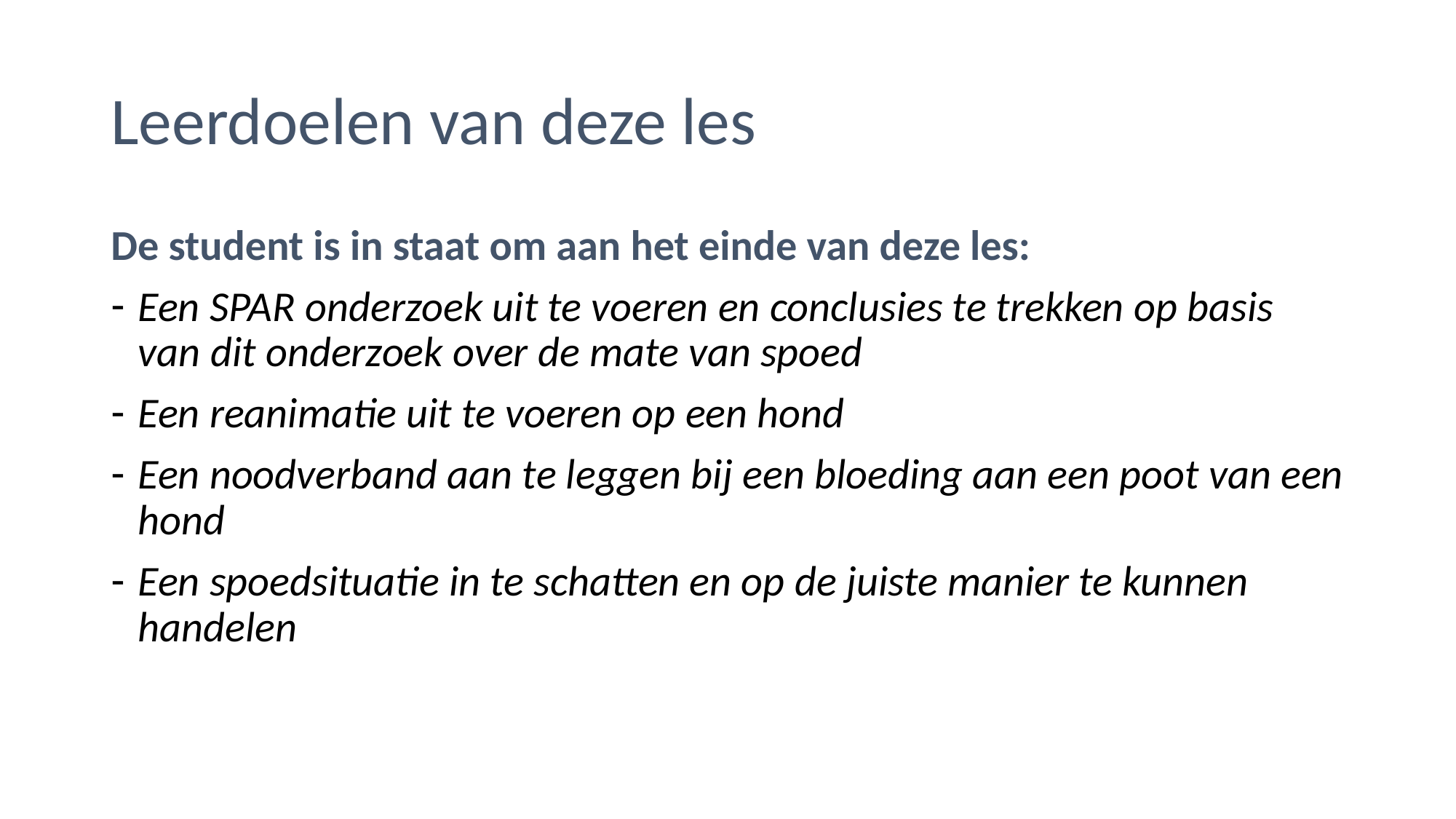

# Leerdoelen van deze les
De student is in staat om aan het einde van deze les:
Een SPAR onderzoek uit te voeren en conclusies te trekken op basis van dit onderzoek over de mate van spoed
Een reanimatie uit te voeren op een hond
Een noodverband aan te leggen bij een bloeding aan een poot van een hond
Een spoedsituatie in te schatten en op de juiste manier te kunnen handelen